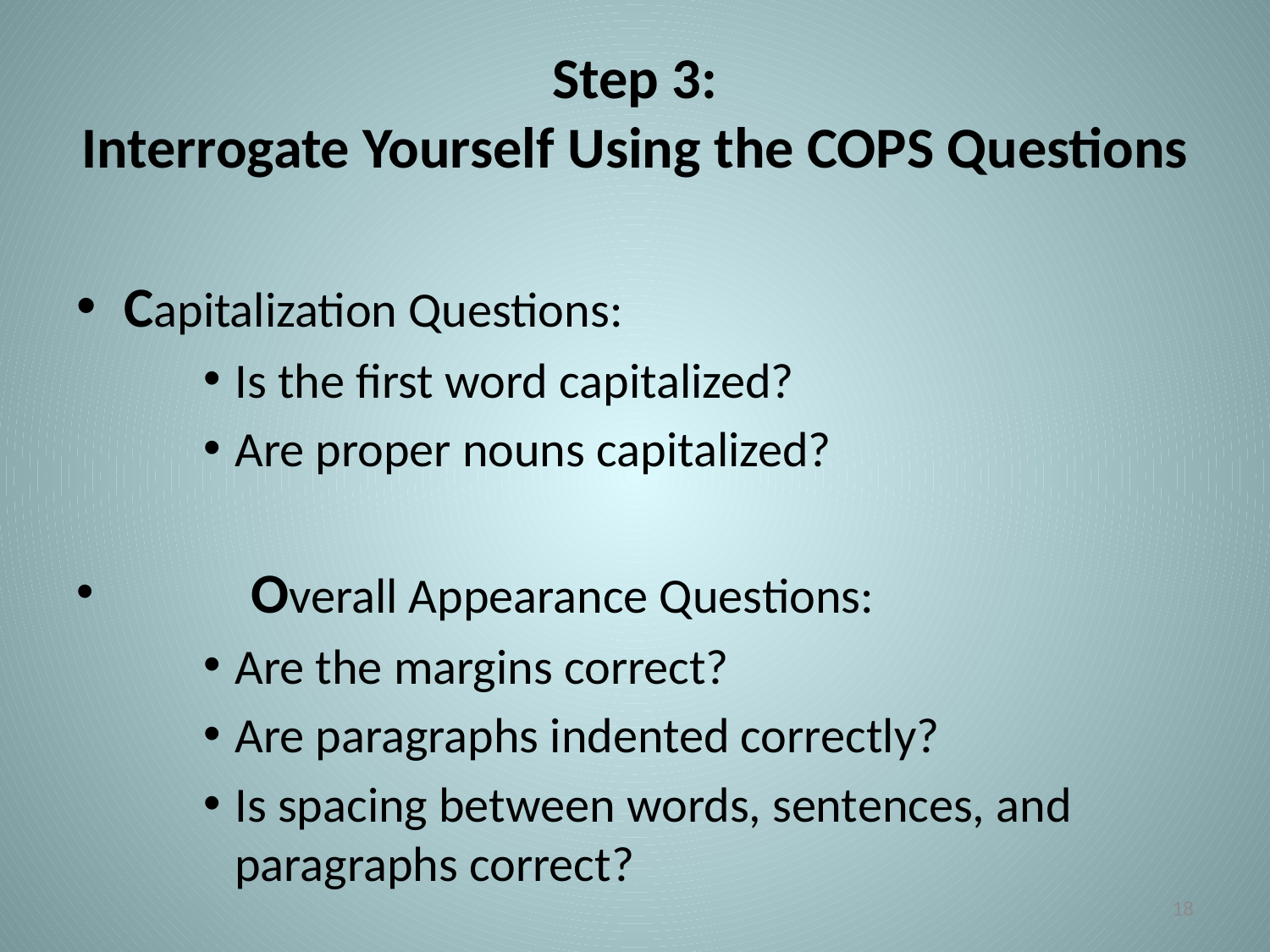

# Step 3: Interrogate Yourself Using the COPS Questions
Capitalization Questions:
Is the first word capitalized?
Are proper nouns capitalized?

	Overall Appearance Questions:
Are the margins correct?
Are paragraphs indented correctly?
Is spacing between words, sentences, and paragraphs correct?
18